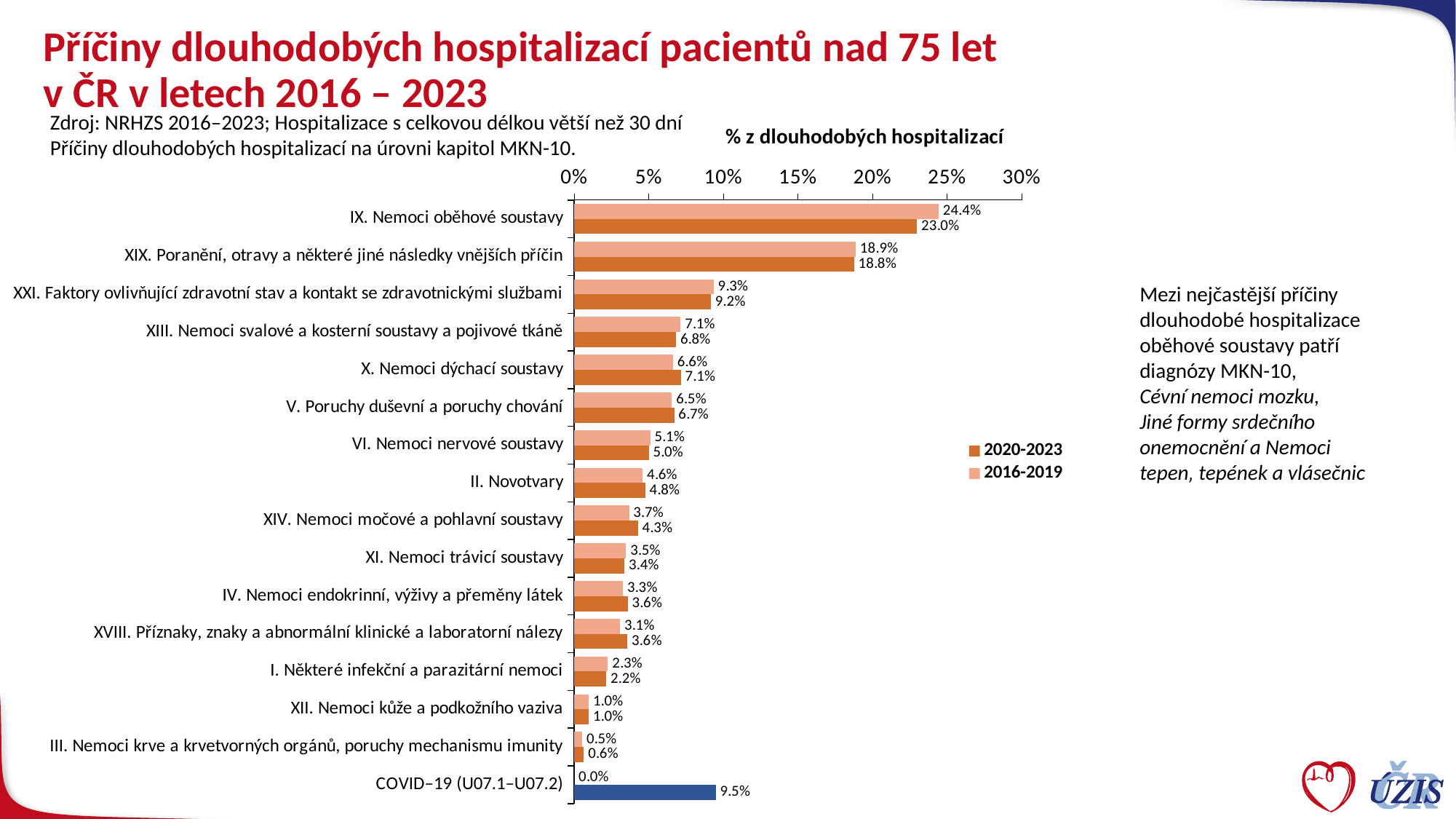

# Příčiny dlouhodobých hospitalizací pacientů nad 75 let v ČR v letech 2016 – 2023
Zdroj: NRHZS 2016–2023; Hospitalizace s celkovou délkou větší než 30 dní
Příčiny dlouhodobých hospitalizací na úrovni kapitol MKN-10.

### Chart

| Category | 2016-2019 | 2020-2023 |
|---|---|---|
| IX. Nemoci oběhové soustavy | 0.2442652098848146 | 0.22971178349664406 |
| XIX. Poranění, otravy a některé jiné následky vnějších příčin | 0.1886360708119669 | 0.18751420743452615 |
| XXI. Faktory ovlivňující zdravotní stav a kontakt se zdravotnickými službami | 0.09344190481098771 | 0.09157364535850591 |
| XIII. Nemoci svalové a kosterní soustavy a pojivové tkáně | 0.07123972479191898 | 0.06825550650251845 |
| X. Nemoci dýchací soustavy | 0.06621485814414925 | 0.07146788222485434 |
| V. Poruchy duševní a poruchy chování | 0.06546241657432937 | 0.06702319849730208 |
| VI. Nemoci nervové soustavy | 0.05098049320998789 | 0.049920438366653504 |
| II. Novotvary | 0.04583193753704229 | 0.04767117715324887 |
| XIV. Nemoci močové a pohlavní soustavy | 0.03676656273352746 | 0.04275989136546905 |
| XI. Nemoci trávicí soustavy | 0.03467415672430232 | 0.03367311534642212 |
| IV. Nemoci endokrinní, výživy a přeměny látek | 0.032710593449635374 | 0.03585059162748406 |
| XVIII. Příznaky, znaky a abnormální klinické a laboratorní nálezy | 0.03075218388435076 | 0.0356472009858464 |
| I. Některé infekční a parazitární nemoci | 0.022578400803978663 | 0.021505569314334255 |
| XII. Nemoci kůže a podkožního vaziva | 0.009745664441982117 | 0.009673019633178995 |
| III. Nemoci krve a krvetvorných orgánů, poruchy mechanismu imunity | 0.0053443966294740635 | 0.006448679755452664 |
| COVID–19 (U07.1–U07.2) | 0.0 | 0.09488771640166062 |
Mezi nejčastější příčiny dlouhodobé hospitalizace oběhové soustavy patří diagnózy MKN-10,
Cévní nemoci mozku,
Jiné formy srdečního onemocnění a Nemoci tepen‚ tepének a vlásečnic